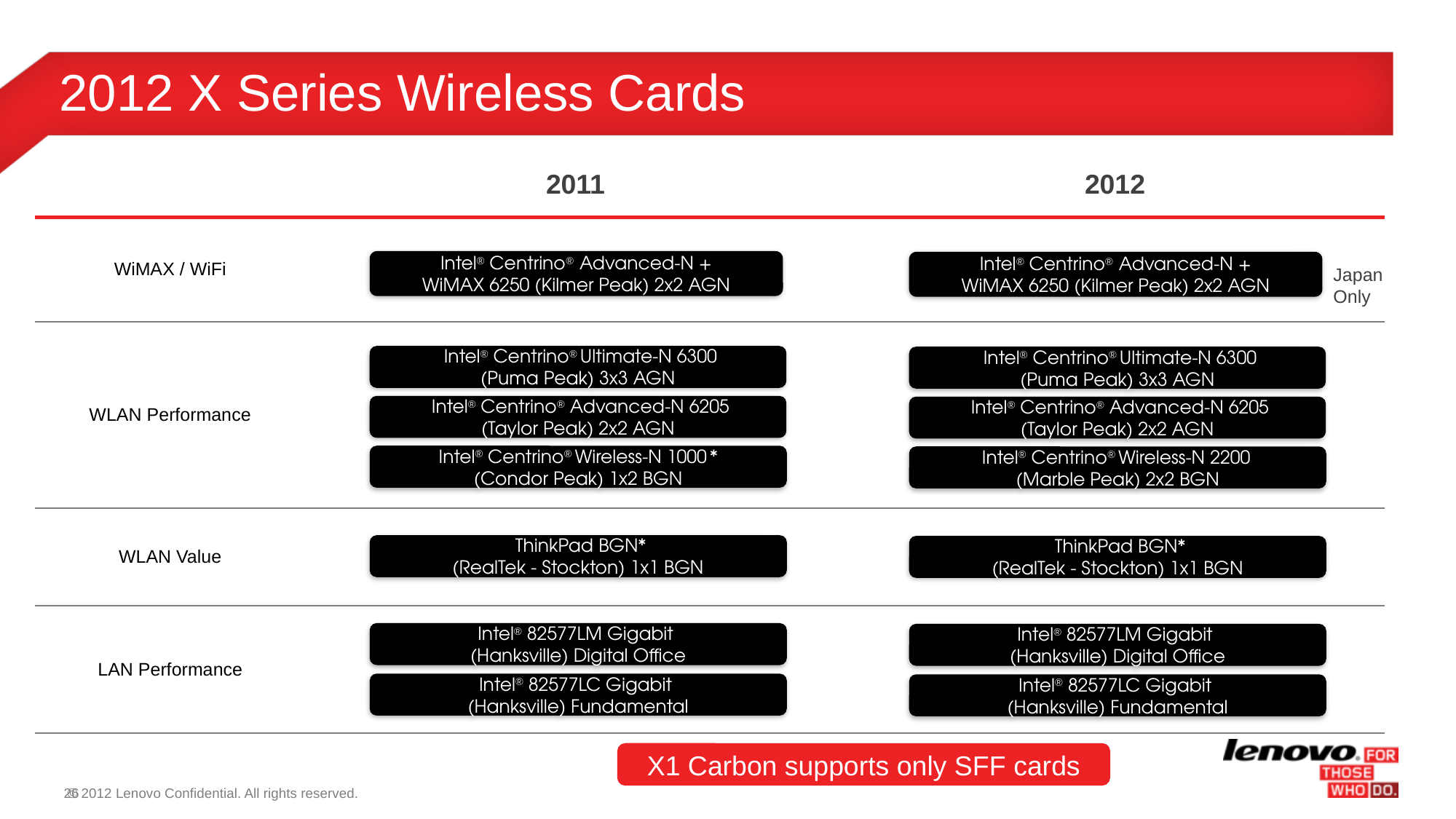

# 2012 X Series Wireless Cards
|  | 2011 | 2012 |
| --- | --- | --- |
| WiMAX / WiFi |  |  |
| WLAN Performance |  |  |
| WLAN Value |  |  |
| LAN Performance |  |  |
 Intel® Centrino®  Advanced-N +
WiMAX 6250 (Kilmer Peak) 2x2 AGN
 Intel® Centrino®  Advanced-N +
WiMAX 6250 (Kilmer Peak) 2x2 AGN
Japan Only
 Intel® Centrino® Ultimate-N 6300
(Puma Peak) 3x3 AGN
 Intel® Centrino® Ultimate-N 6300
(Puma Peak) 3x3 AGN
 Intel® Centrino® Advanced-N 6205
(Taylor Peak) 2x2 AGN
 Intel® Centrino® Advanced-N 6205
(Taylor Peak) 2x2 AGN
 Intel® Centrino® Wireless-N 1000 *
(Condor Peak) 1x2 BGN
 Intel® Centrino® Wireless-N 2200
(Marble Peak) 2x2 BGN
 ThinkPad BGN*
(RealTek - Stockton) 1x1 BGN
 ThinkPad BGN*
(RealTek - Stockton) 1x1 BGN
Intel® 82577LM Gigabit
(Hanksville) Digital Office
Intel® 82577LM Gigabit
(Hanksville) Digital Office
Intel® 82577LC Gigabit
(Hanksville) Fundamental
Intel® 82577LC Gigabit
(Hanksville) Fundamental
X1 Carbon supports only SFF cards